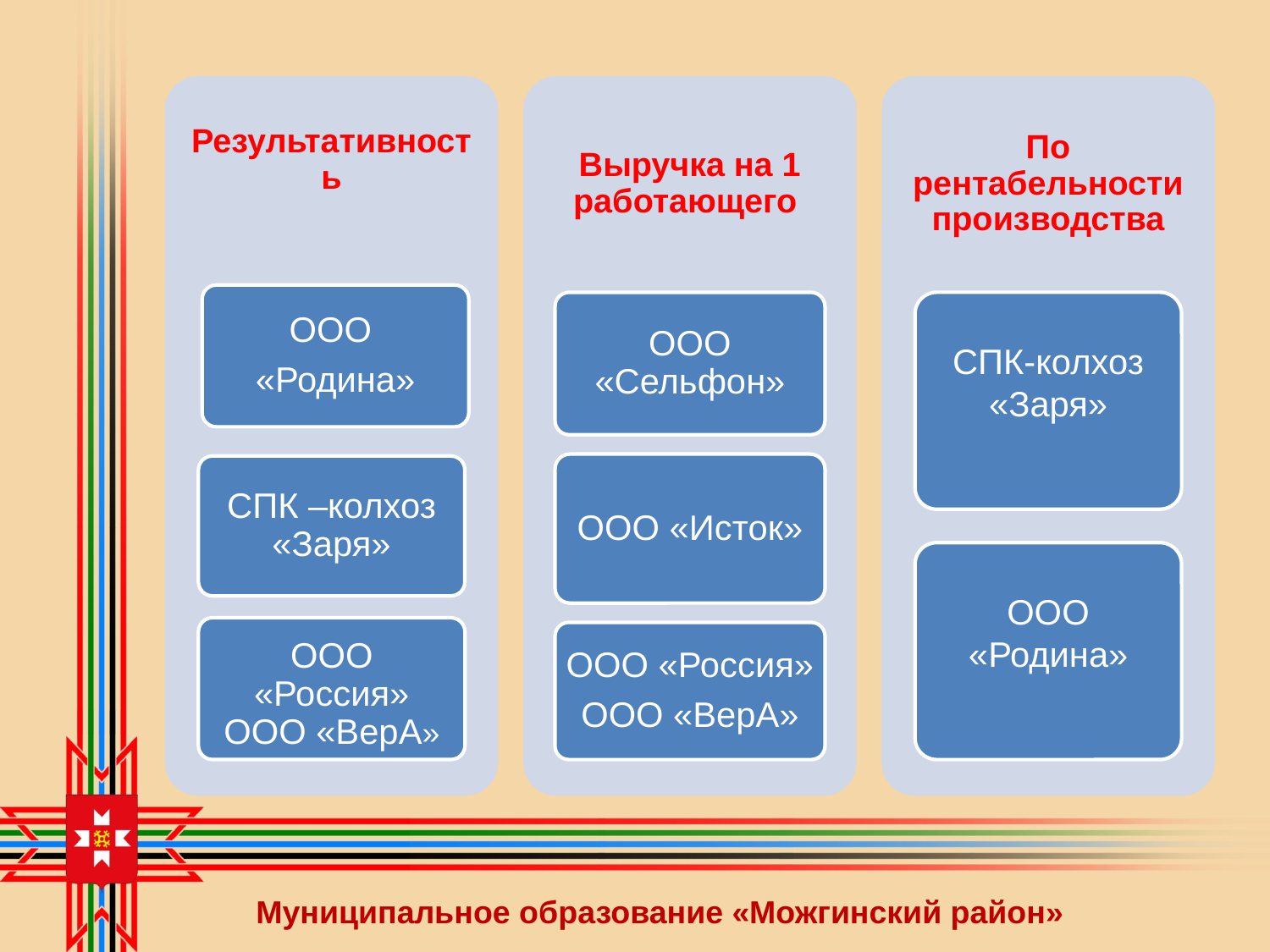

Результативность

ООО
«Родина»
СПК –колхоз «Заря»

ООО «Россия» ООО «ВерА»

Выручка на 1 работающего
ООО «Сельфон»
ООО «Исток»
ООО «Россия»
ООО «ВерА»
По рентабельности производства
СПК-колхоз «Заря»

ООО «Родина»

Муниципальное образование «Можгинский район»